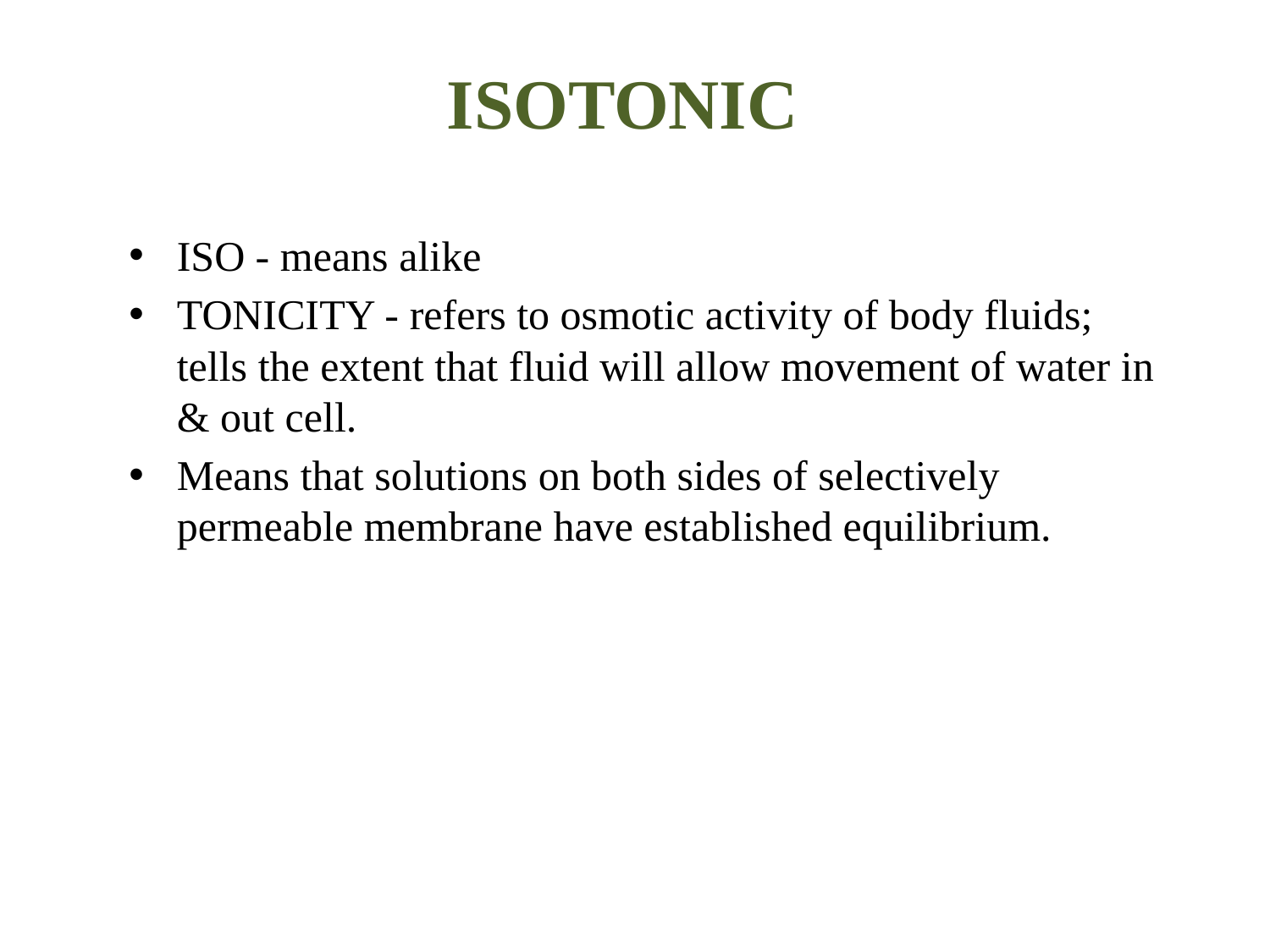

# ISOTONIC
ISO - means alike
TONICITY - refers to osmotic activity of body fluids; tells the extent that fluid will allow movement of water in & out cell.
Means that solutions on both sides of selectively permeable membrane have established equilibrium.